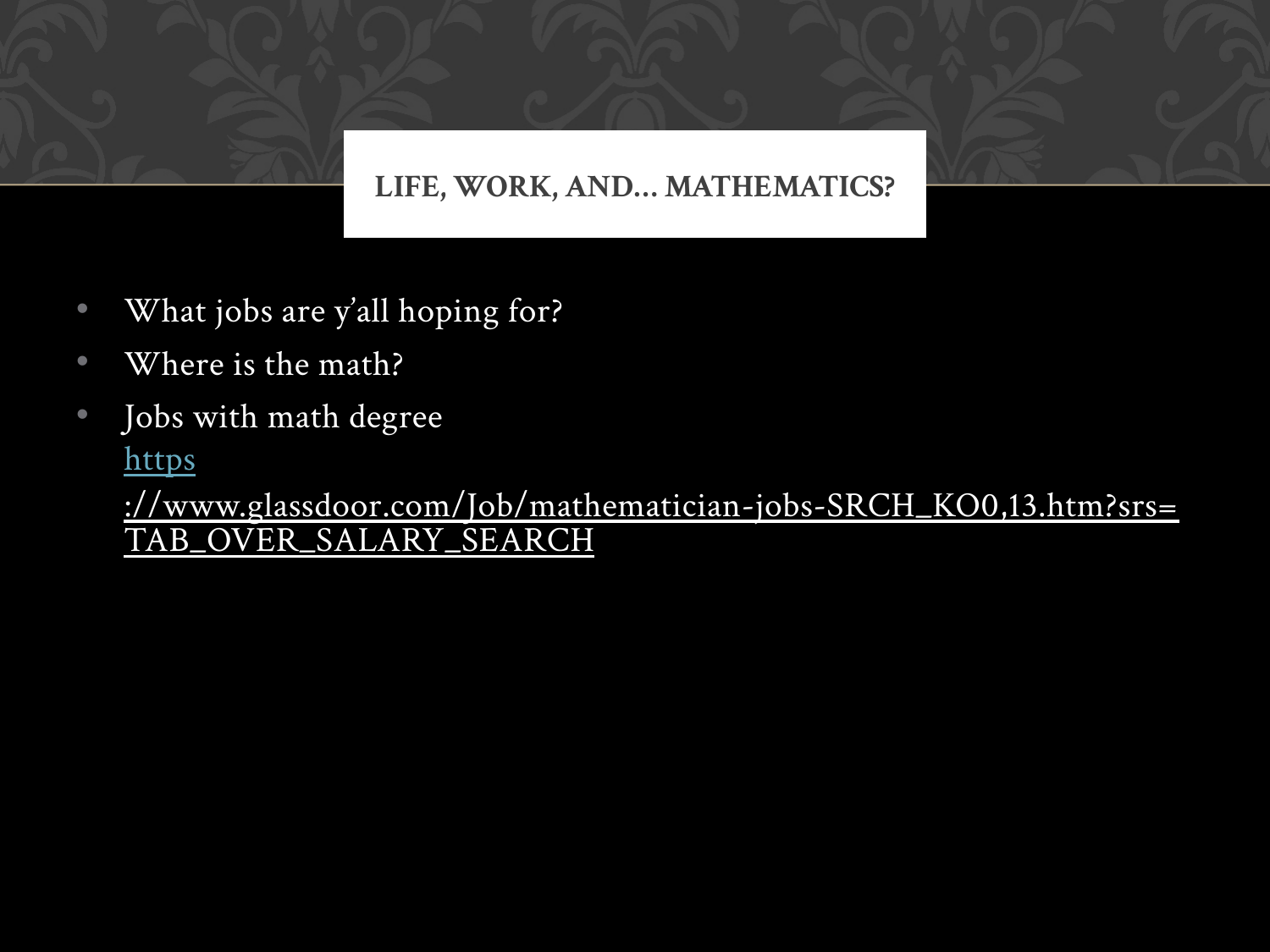

# Life, Work, and… mathEmatics?
What jobs are y’all hoping for?
Where is the math?
Jobs with math degree
https://www.glassdoor.com/Job/mathematician-jobs-SRCH_KO0,13.htm?srs=TAB_OVER_SALARY_SEARCH